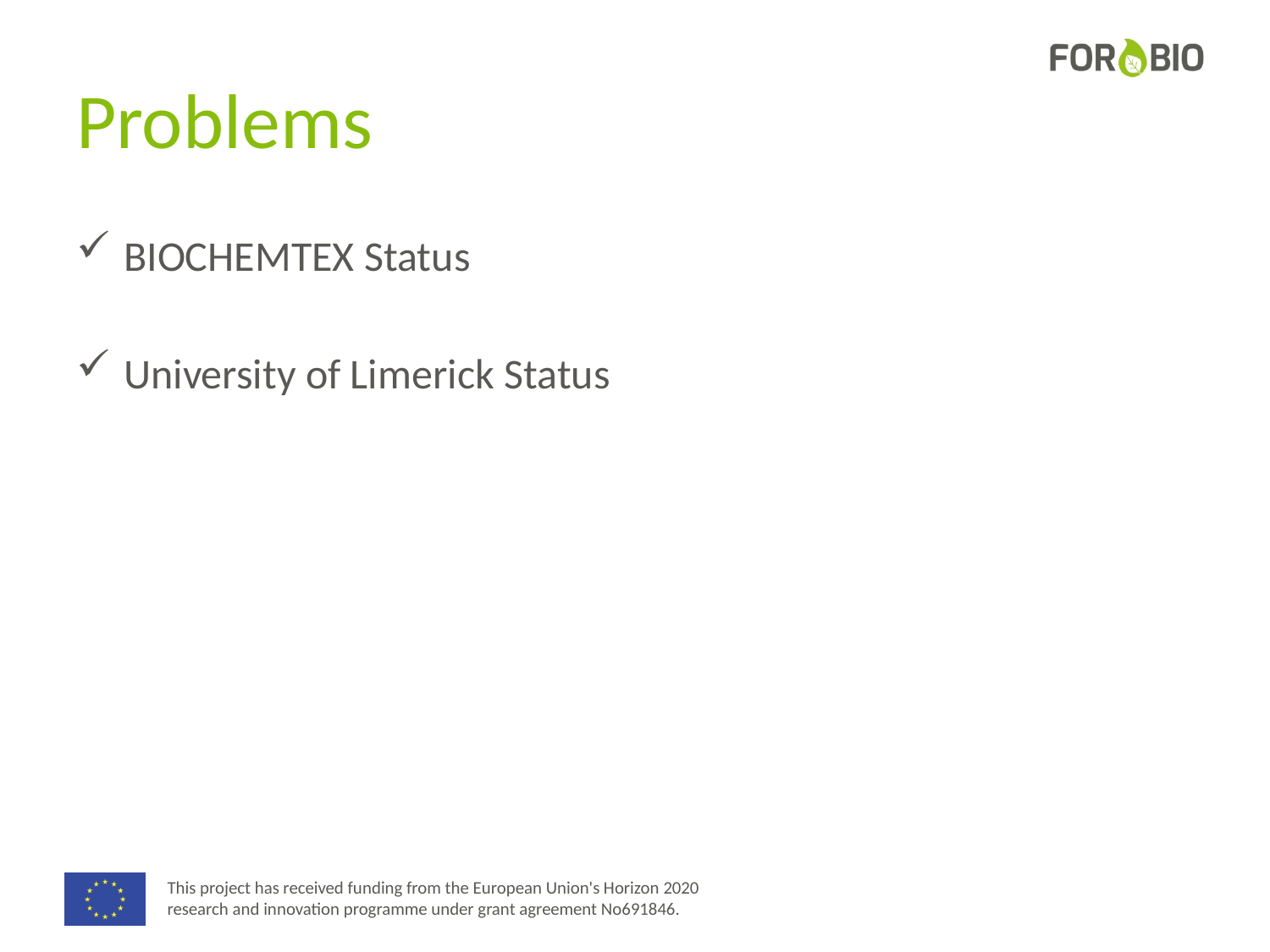

# Problems
BIOCHEMTEX Status

University of Limerick Status